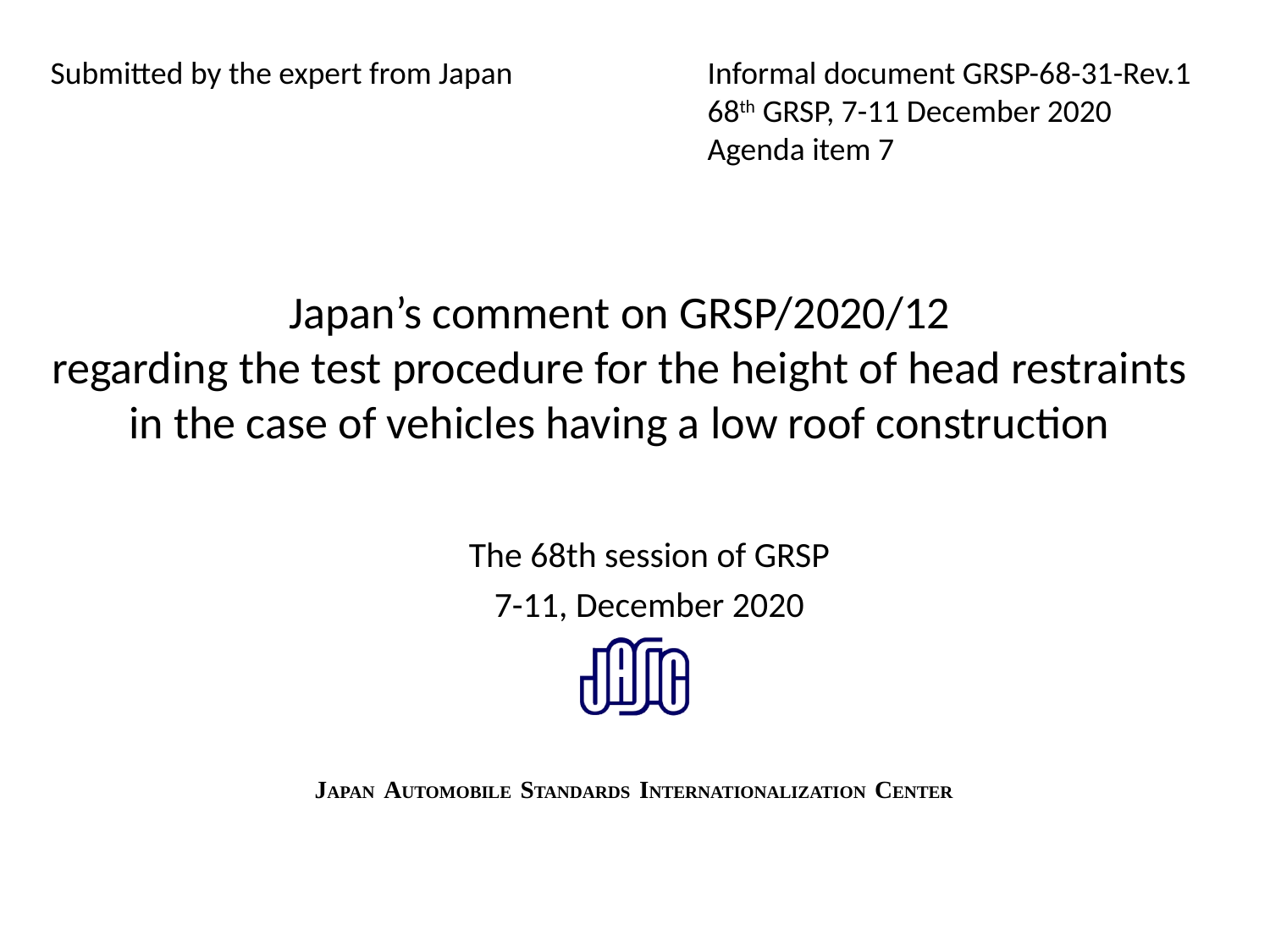

Submitted by the expert from Japan
Informal document GRSP-68-31-Rev.1
68th GRSP, 7-11 December 2020
Agenda item 7

# Japan’s comment on GRSP/2020/12 regarding the test procedure for the height of head restraints in the case of vehicles having a low roof construction
The 68th session of GRSP
7-11, December 2020